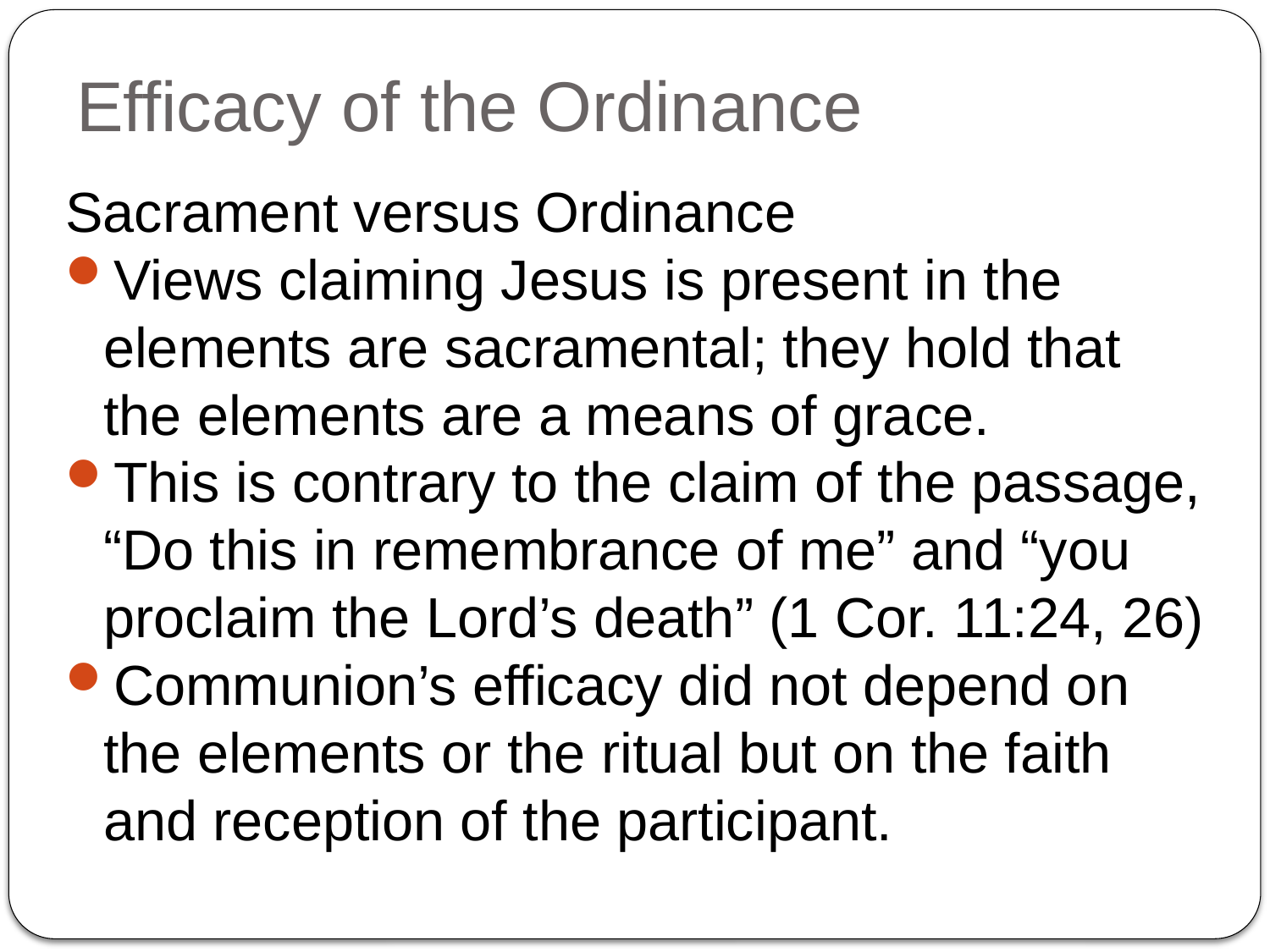

# Efficacy of the Ordinance
Sacrament versus Ordinance
Views claiming Jesus is present in the elements are sacramental; they hold that the elements are a means of grace.
This is contrary to the claim of the passage, “Do this in remembrance of me” and “you proclaim the Lord’s death” (1 Cor. 11:24, 26)
Communion’s efficacy did not depend on the elements or the ritual but on the faith and reception of the participant.